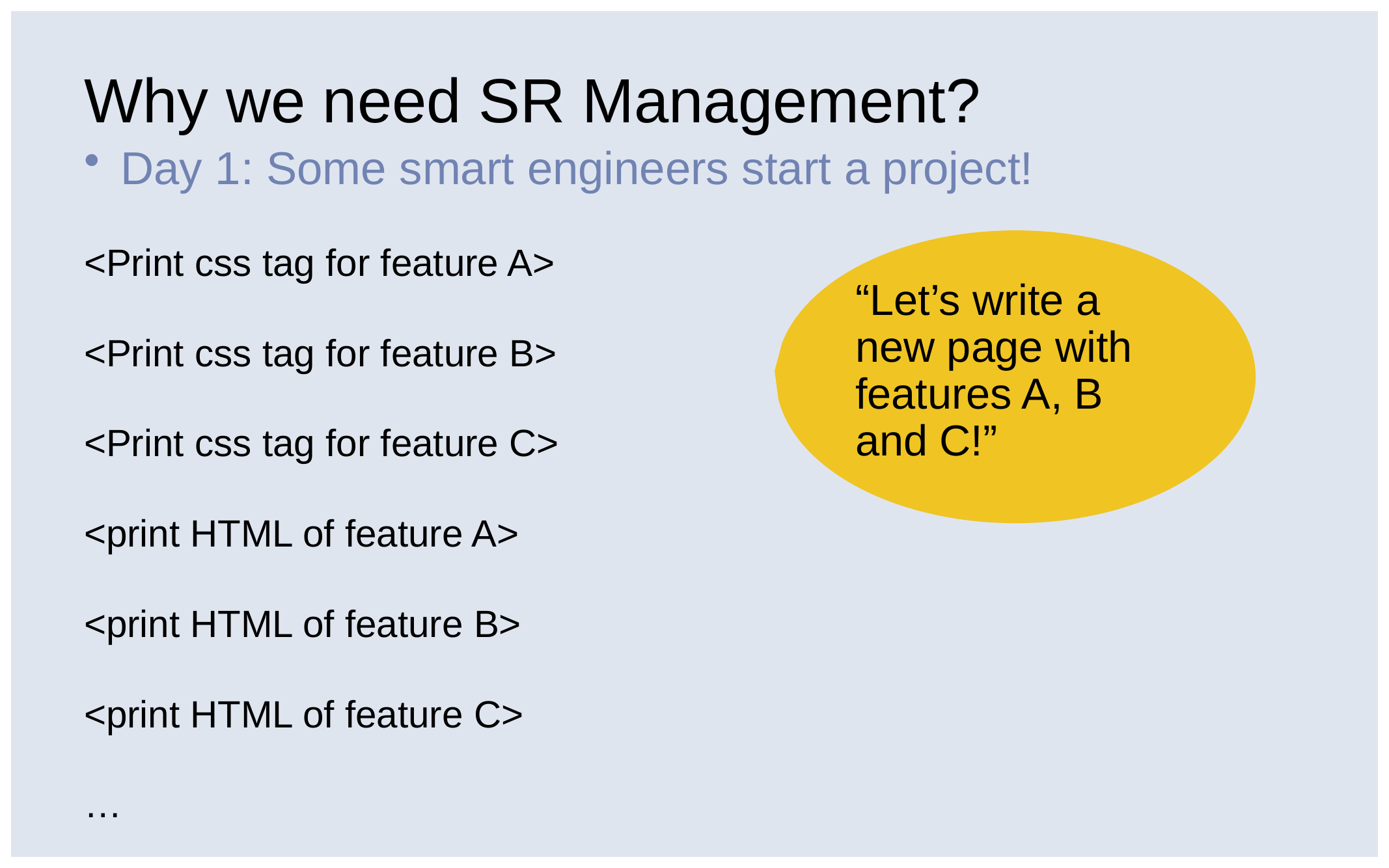

# Why we need SR Management?
Day 1: Some smart engineers start a project!
<Print css tag for feature A>
<Print css tag for feature B>
<Print css tag for feature C>
<print HTML of feature A>
<print HTML of feature B>
<print HTML of feature C>
…

“Let’s write a new page with features A, B and C!”